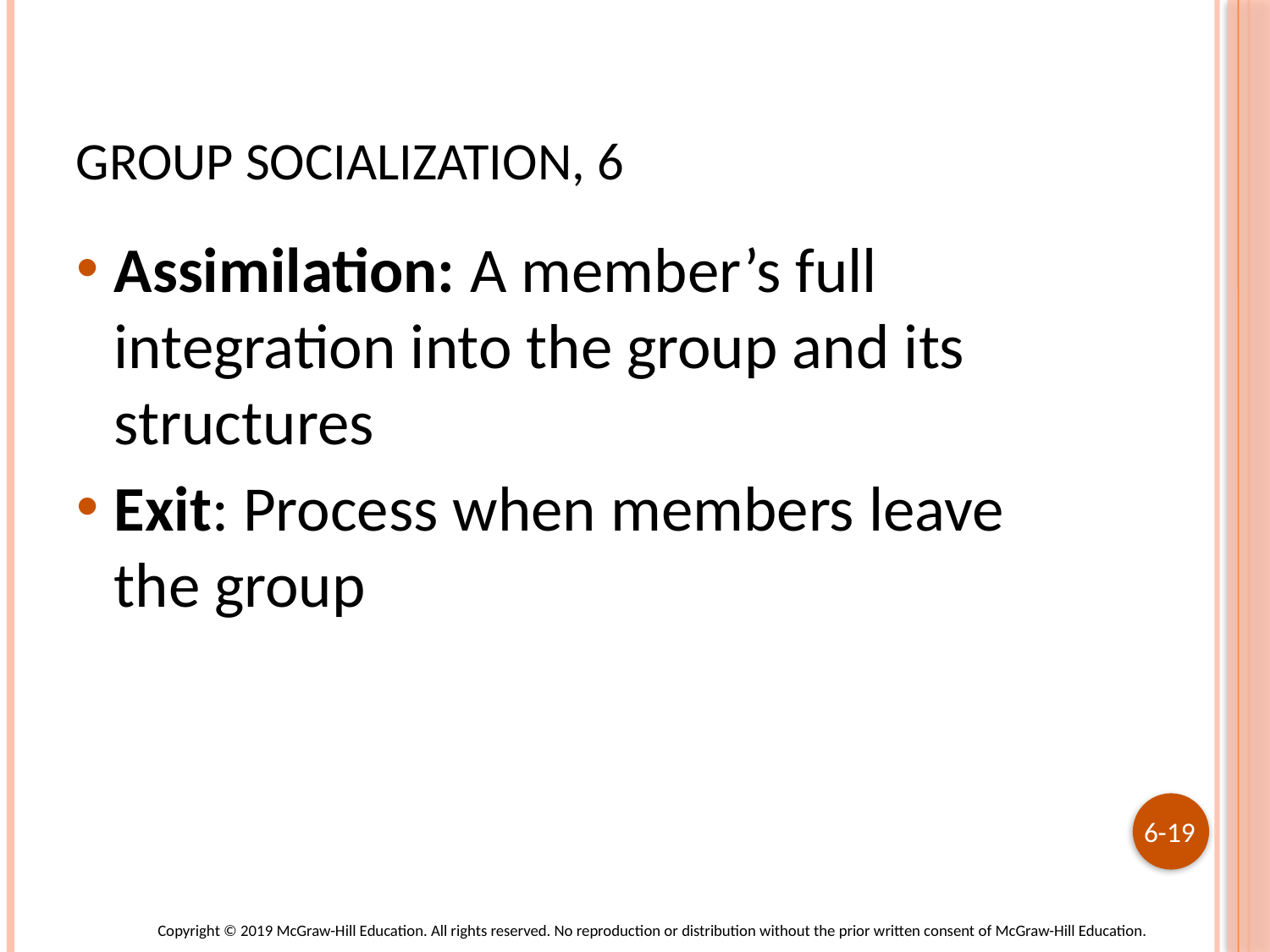

# Group Socialization, 6
Assimilation: A member’s full integration into the group and its structures
Exit: Process when members leave the group